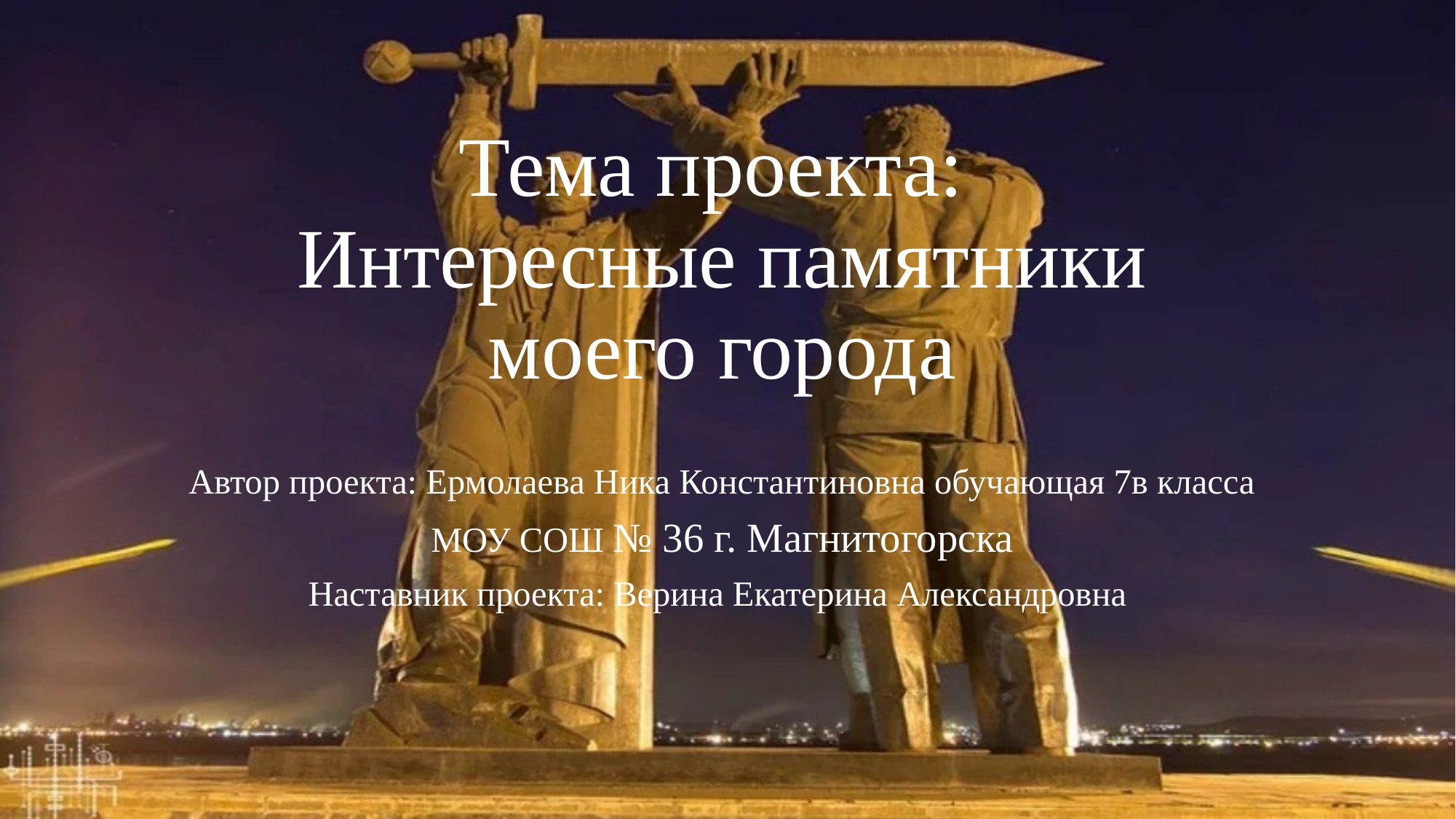

# Тема проекта: Интересные памятники моего города
Автор проекта: Ермолаева Ника Константиновна обучающая 7в класса
МОУ СОШ № 36 г. Магнитогорска
Наставник проекта: Верина Екатерина Александровна